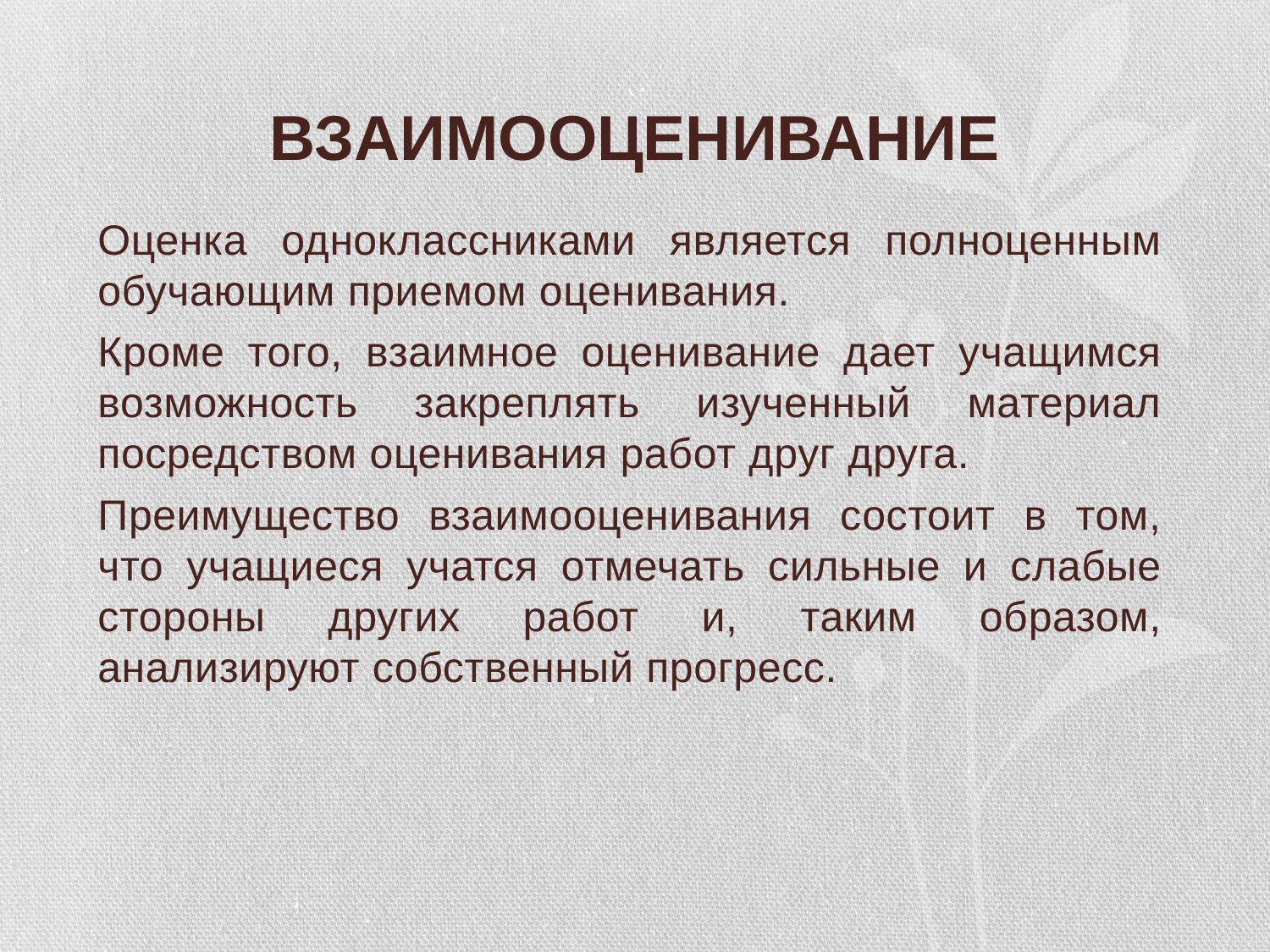

# ВЗАИМООЦЕНИВАНИЕ
Оценка одноклассниками является полноценным обучающим приемом оценивания.
Кроме того, взаимное оценивание дает учащимся возможность закреплять изученный материал посредством оценивания работ друг друга.
Преимущество взаимооценивания состоит в том, что учащиеся учатся отмечать сильные и слабые стороны других работ и, таким образом, анализируют собственный прогресс.